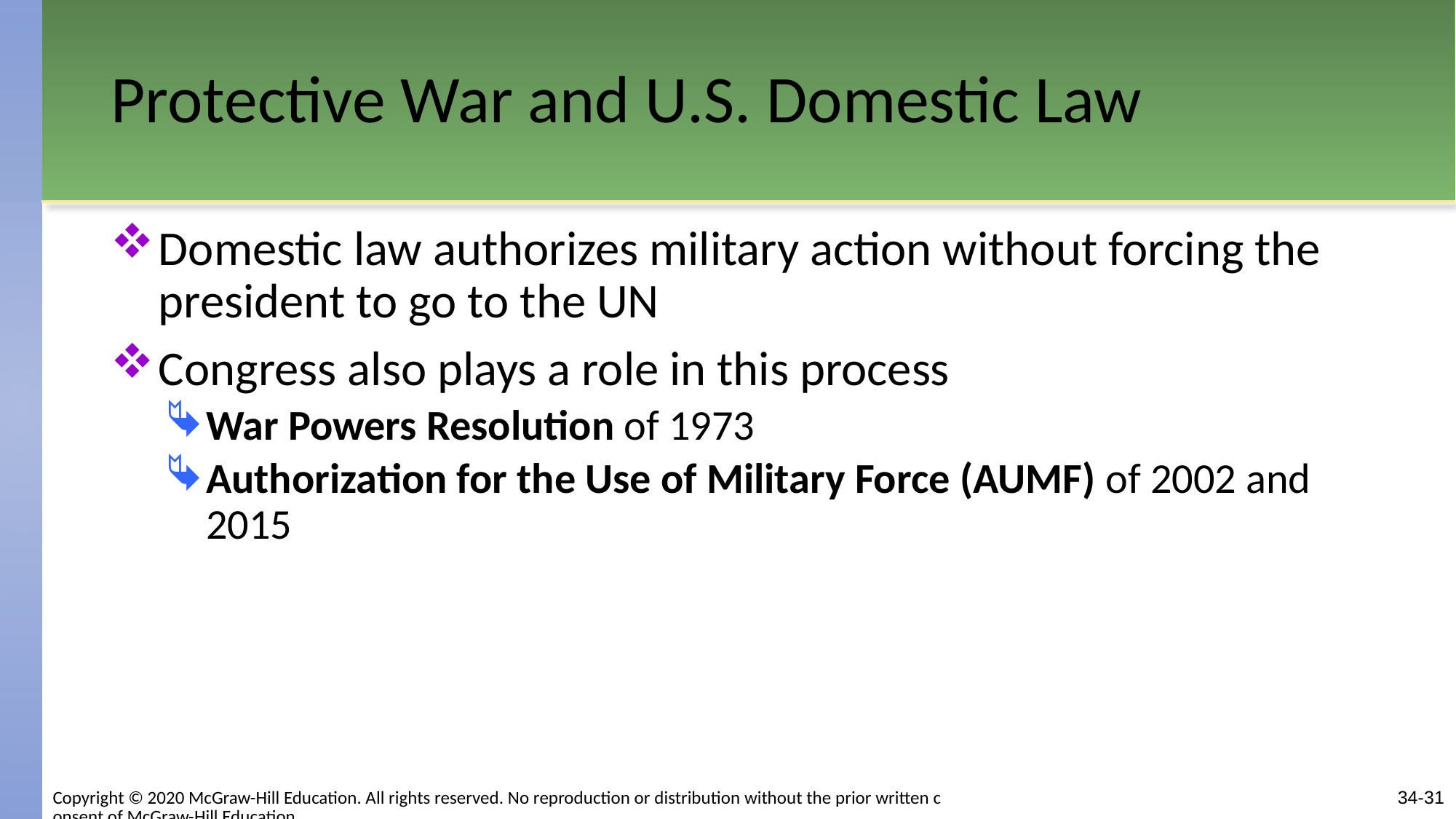

# Protective War and U.S. Domestic Law
Domestic law authorizes military action without forcing the president to go to the UN
Congress also plays a role in this process
War Powers Resolution of 1973
Authorization for the Use of Military Force (AUMF) of 2002 and 2015
Copyright © 2020 McGraw-Hill Education. All rights reserved. No reproduction or distribution without the prior written consent of McGraw-Hill Education.
34-31